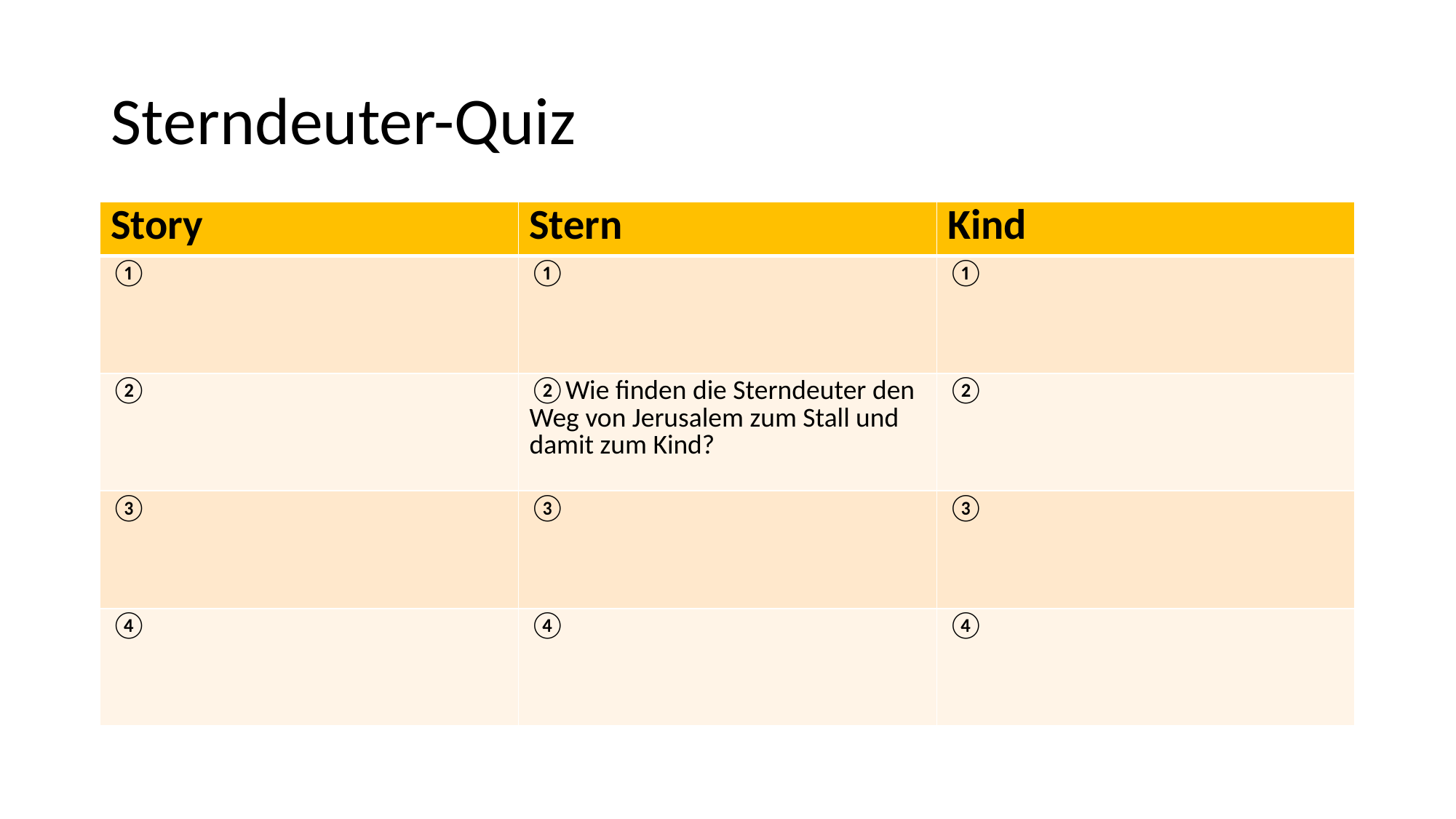

# Sterndeuter-Quiz
| Story | Stern | Kind |
| --- | --- | --- |
| ① | ① | ① |
| ② | ②Wie finden die Sterndeuter den Weg von Jerusalem zum Stall und damit zum Kind? | ② |
| ③ | ③ | ③ |
| ④ | ④ | ④ |